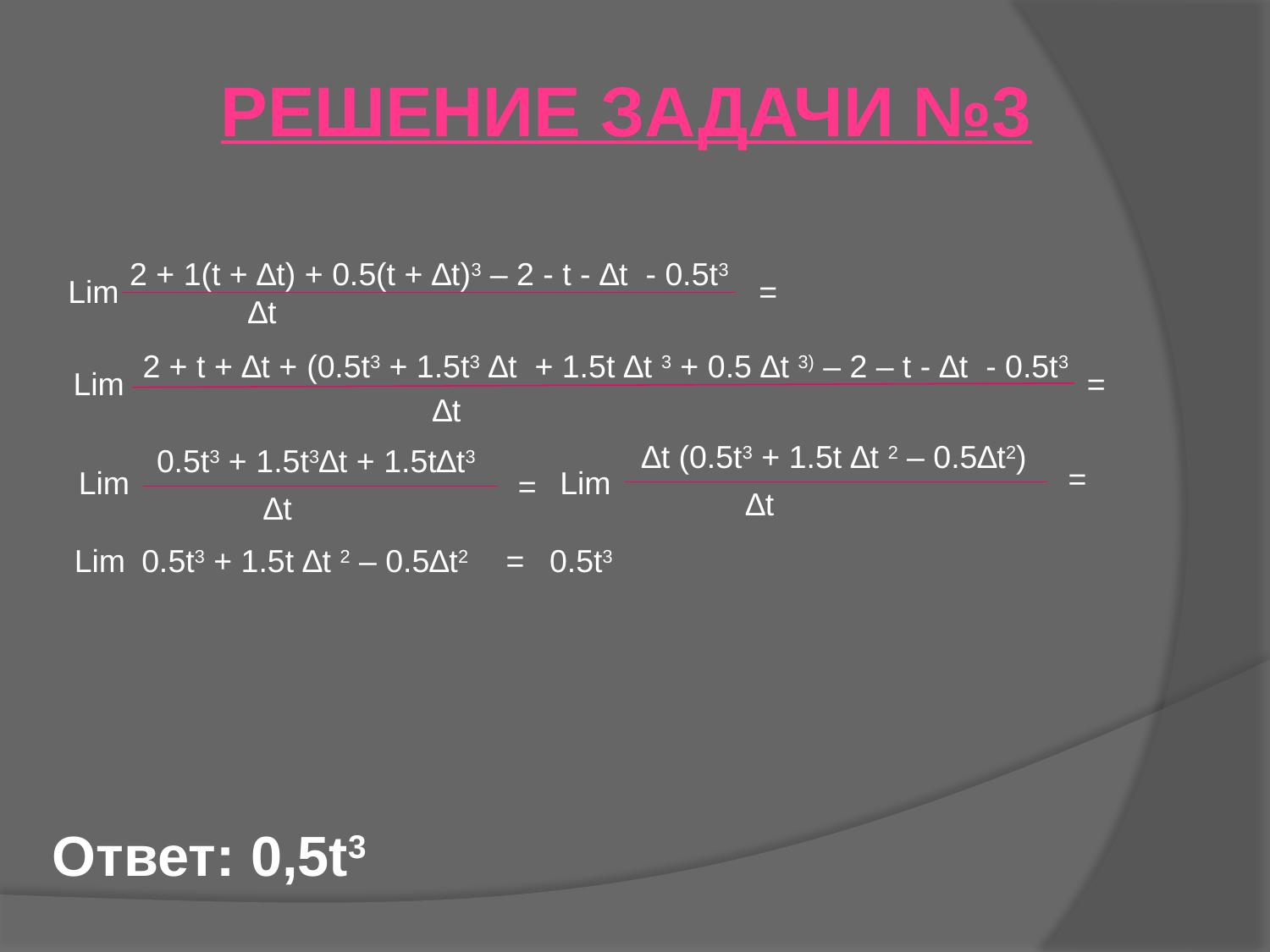

РЕШЕНИЕ ЗАДАЧИ №3
2 + 1(t + ∆t) + 0.5(t + ∆t)3 – 2 - t - ∆t  - 0.5t3

Lim
=
∆t
2 + t + ∆t + (0.5t3 + 1.5t3 ∆t  + 1.5t ∆t 3 + 0.5 ∆t 3) – 2 – t - ∆t  - 0.5t3
Lim
=
∆t
∆t (0.5t3 + 1.5t ∆t 2 – 0.5∆t2)
0.5t3 + 1.5t3∆t + 1.5t∆t3

=
Lim
Lim
=
∆t
∆t
Lim
 0.5t3 + 1.5t ∆t 2 – 0.5∆t2
=
0.5t3
Ответ: 0,5t3